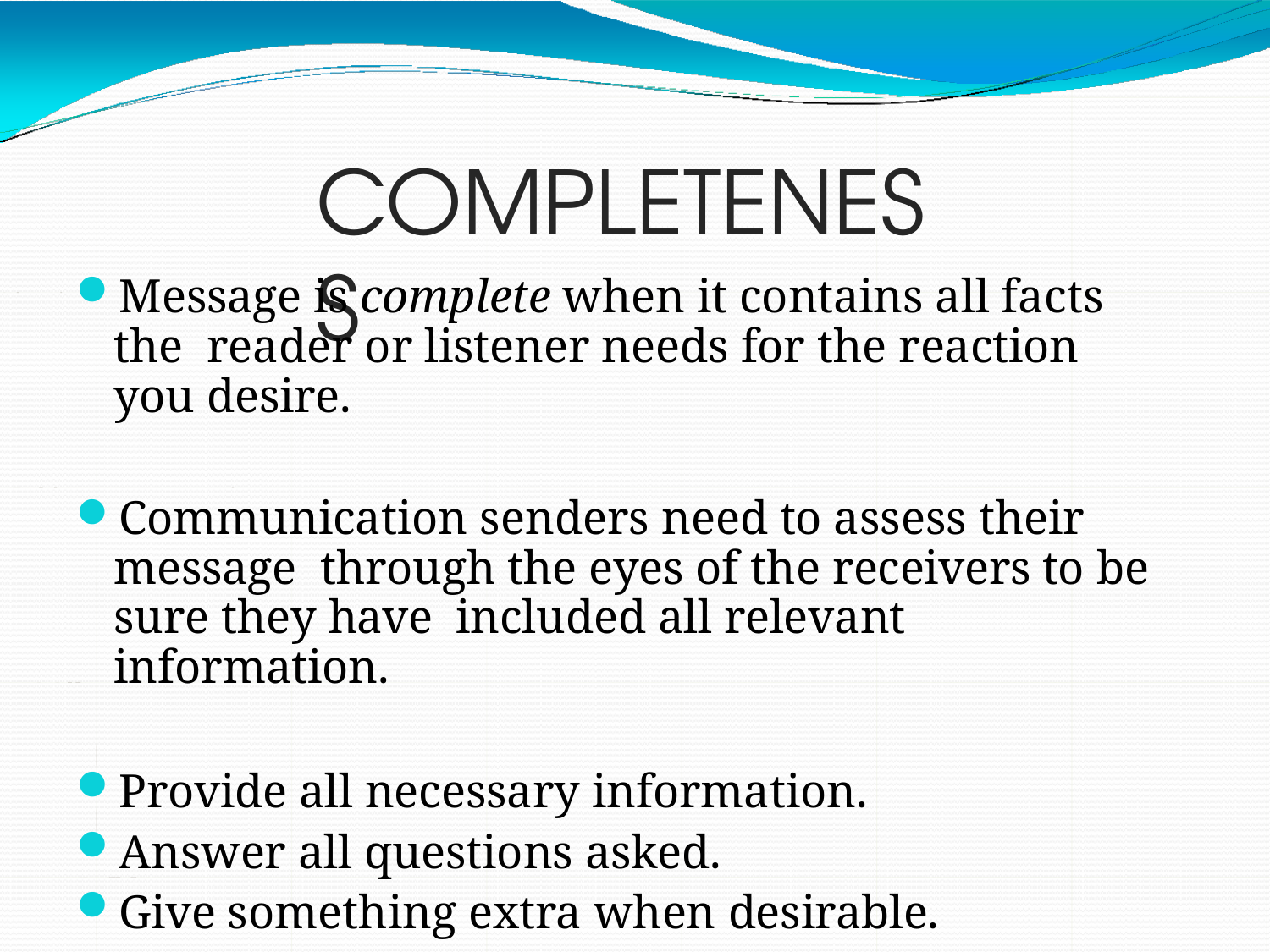

# COMPLETENESS
Message is complete when it contains all facts the  reader or listener needs for the reaction you desire.

Communication senders need to assess their message  through the eyes of the receivers to be sure they have  included all relevant information.

Provide all necessary information.
Answer all questions asked.
Give something extra when desirable.